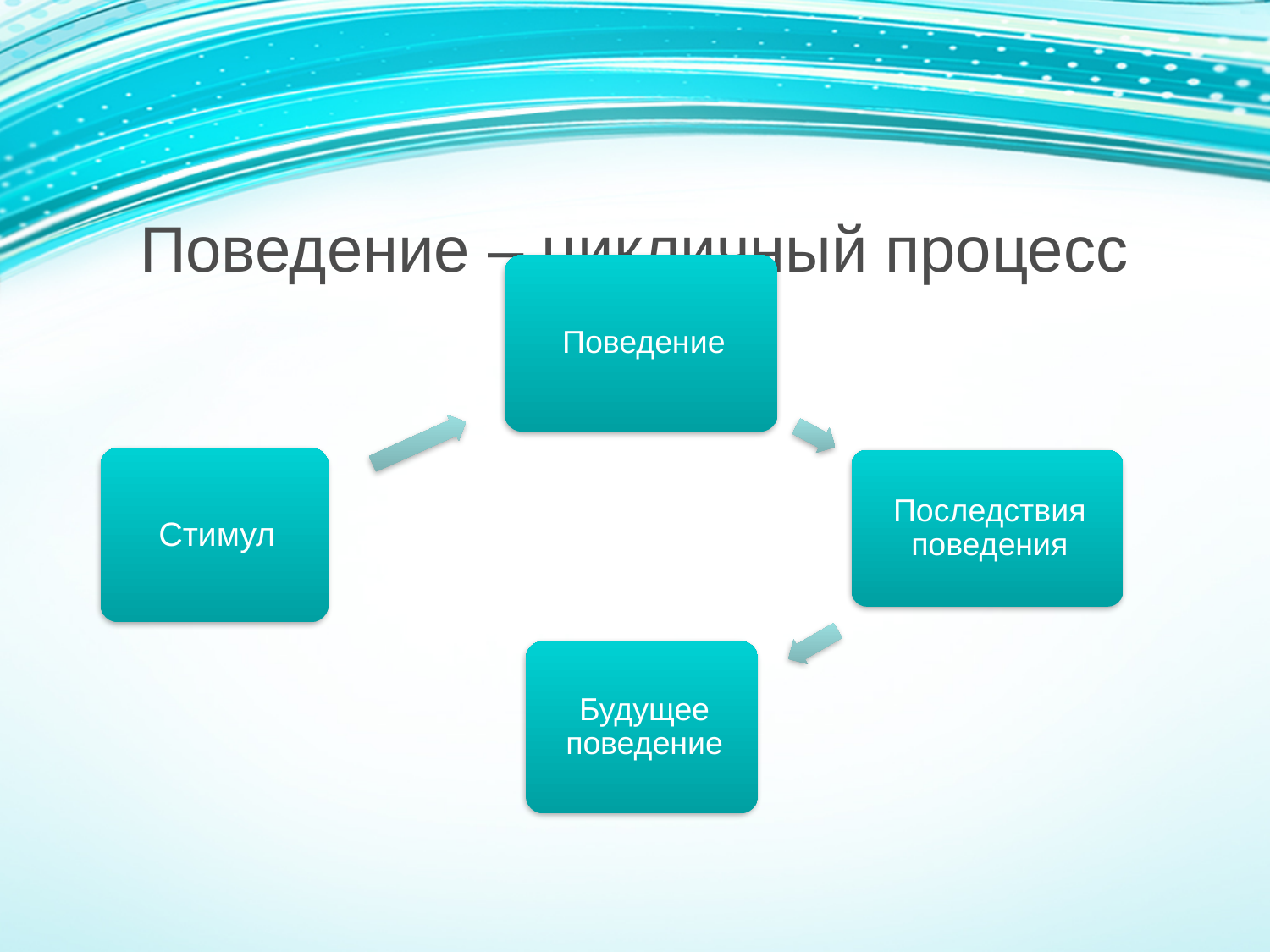

# Поведение – цикличный процесс
Стимул

Поведение

Последствия поведения

Будущее поведение